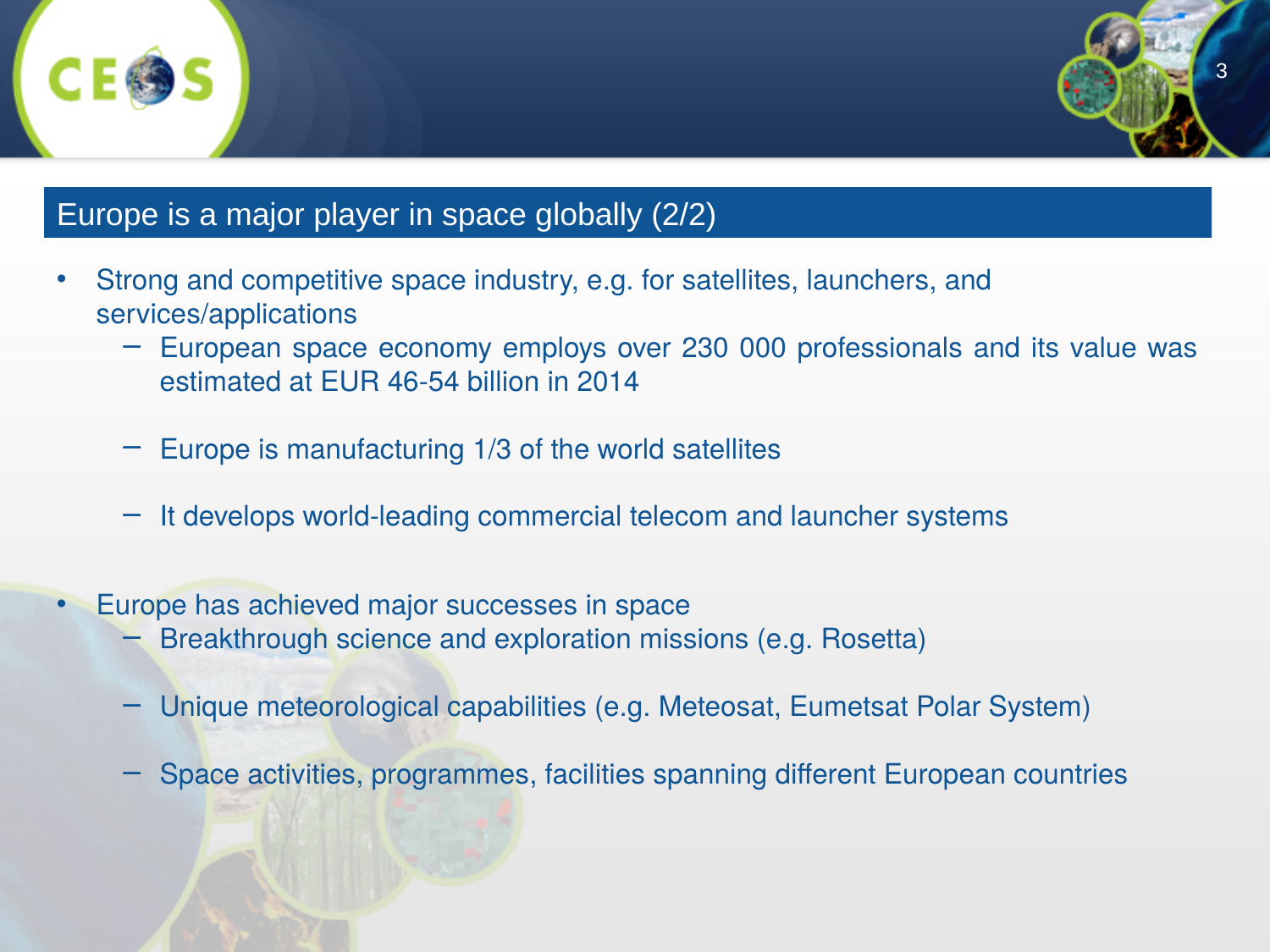

Europe is a major player in space globally (2/2)
Strong and competitive space industry, e.g. for satellites, launchers, and services/applications
European space economy employs over 230 000 professionals and its value was estimated at EUR 46-54 billion in 2014

Europe is manufacturing 1/3 of the world satellites

It develops world-leading commercial telecom and launcher systems

Europe has achieved major successes in space
Breakthrough science and exploration missions (e.g. Rosetta)

Unique meteorological capabilities (e.g. Meteosat, Eumetsat Polar System)

Space activities, programmes, facilities spanning different European countries